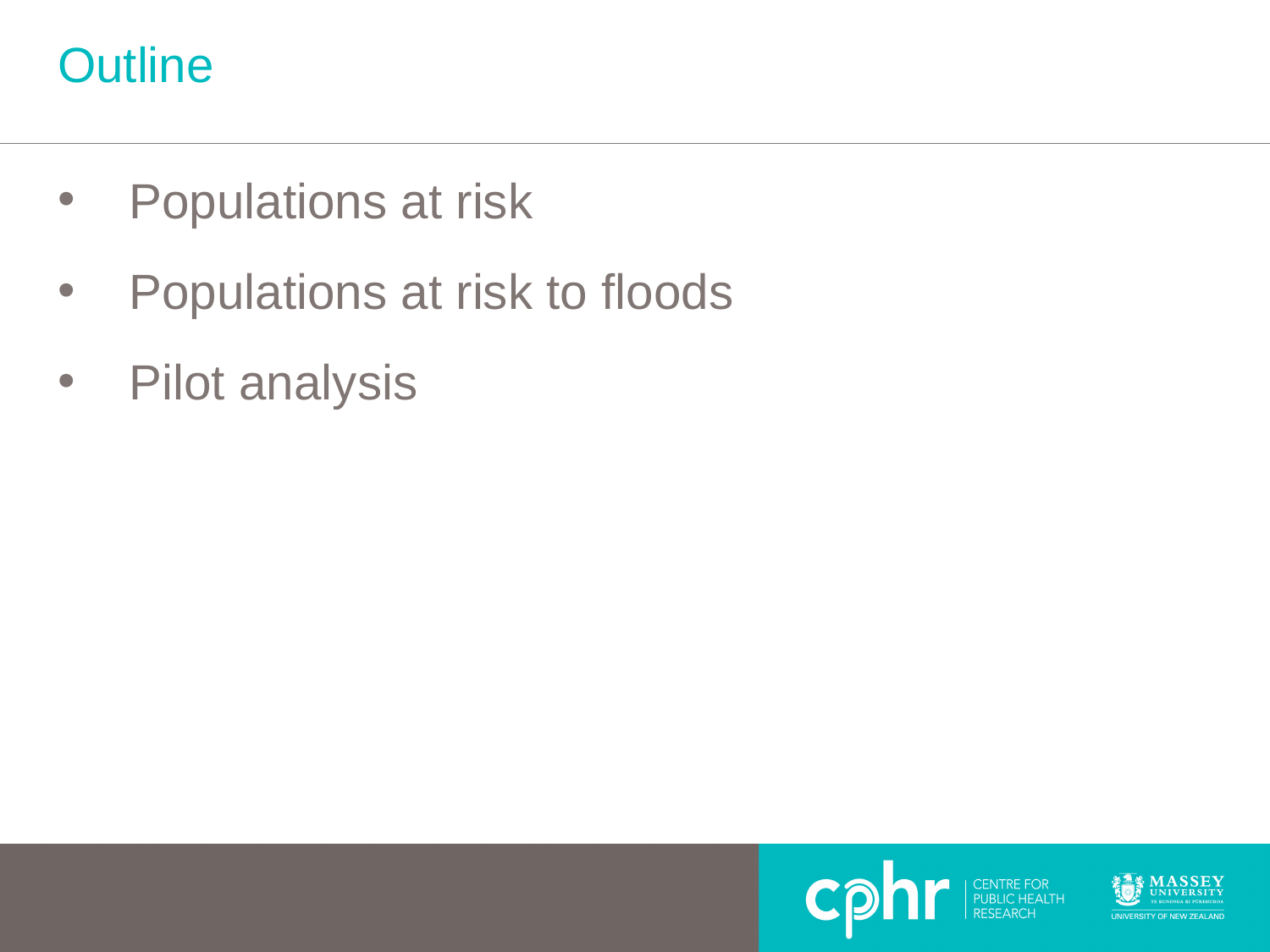

# Outline
Populations at risk
Populations at risk to floods
Pilot analysis